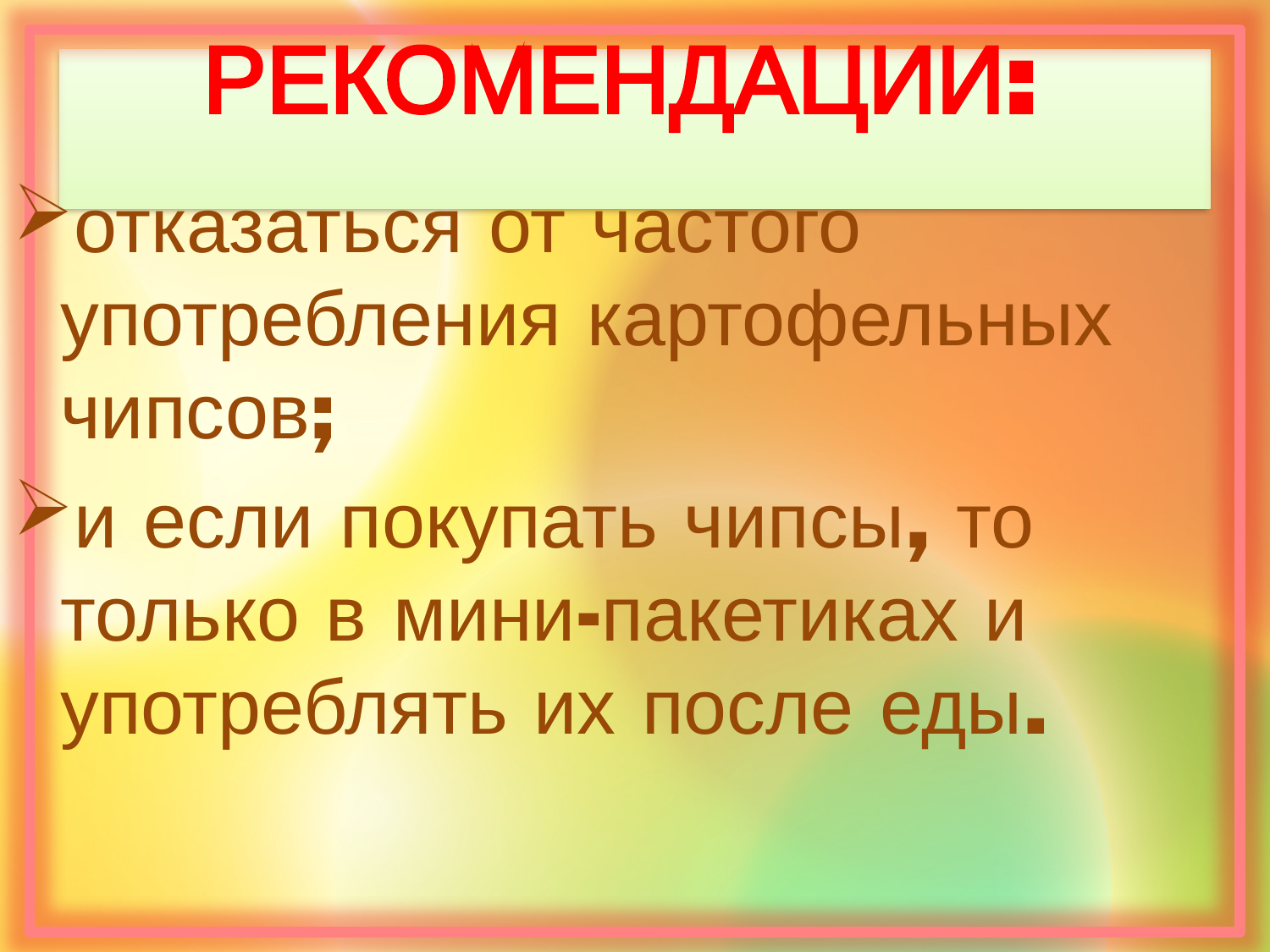

# РЕКОМЕНДАЦИИ:

отказаться от частого употребления картофельных чипсов;
и если покупать чипсы, то только в мини-пакетиках и употреблять их после еды.